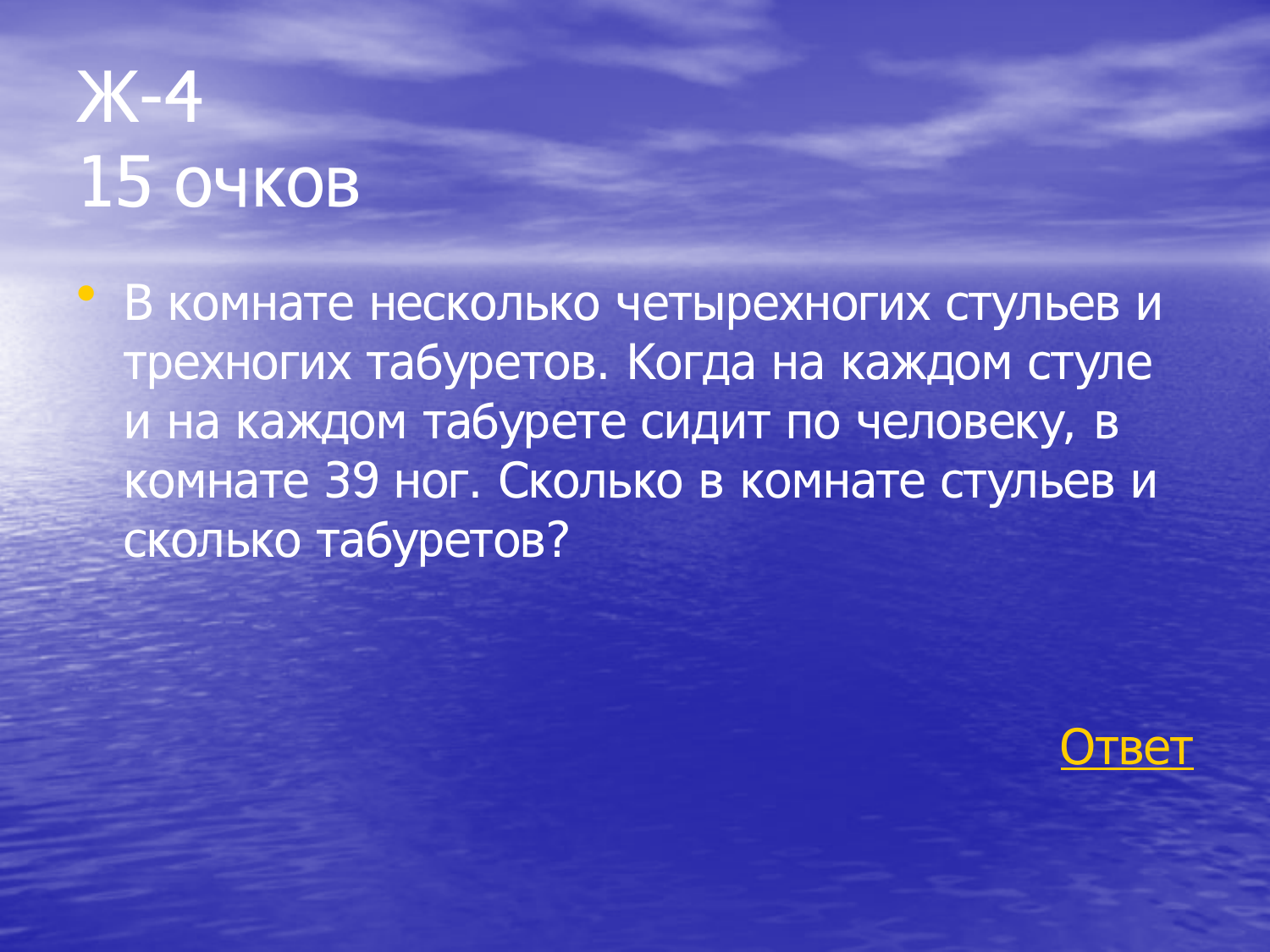

# Ж-4 15 очков
В комнате несколько четырехногих стульев и трехногих табуретов. Когда на каждом стуле и на каждом табурете сидит по человеку, в комнате 39 ног. Сколько в комнате стульев и сколько табуретов?

Ответ